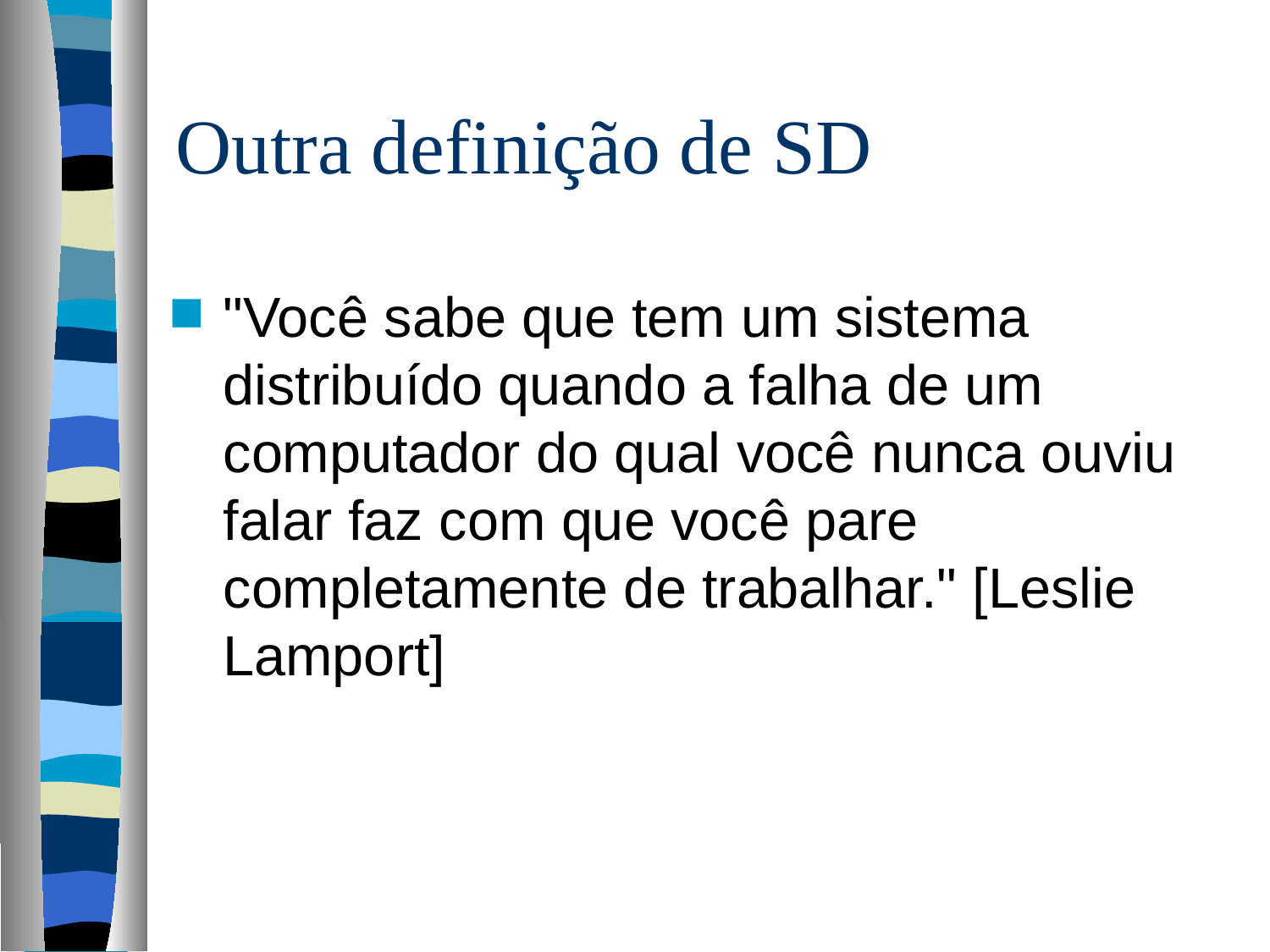

# Outra definição de SD
"Você sabe que tem um sistema distribuído quando a falha de um computador do qual você nunca ouviu falar faz com que você pare completamente de trabalhar." [Leslie Lamport]